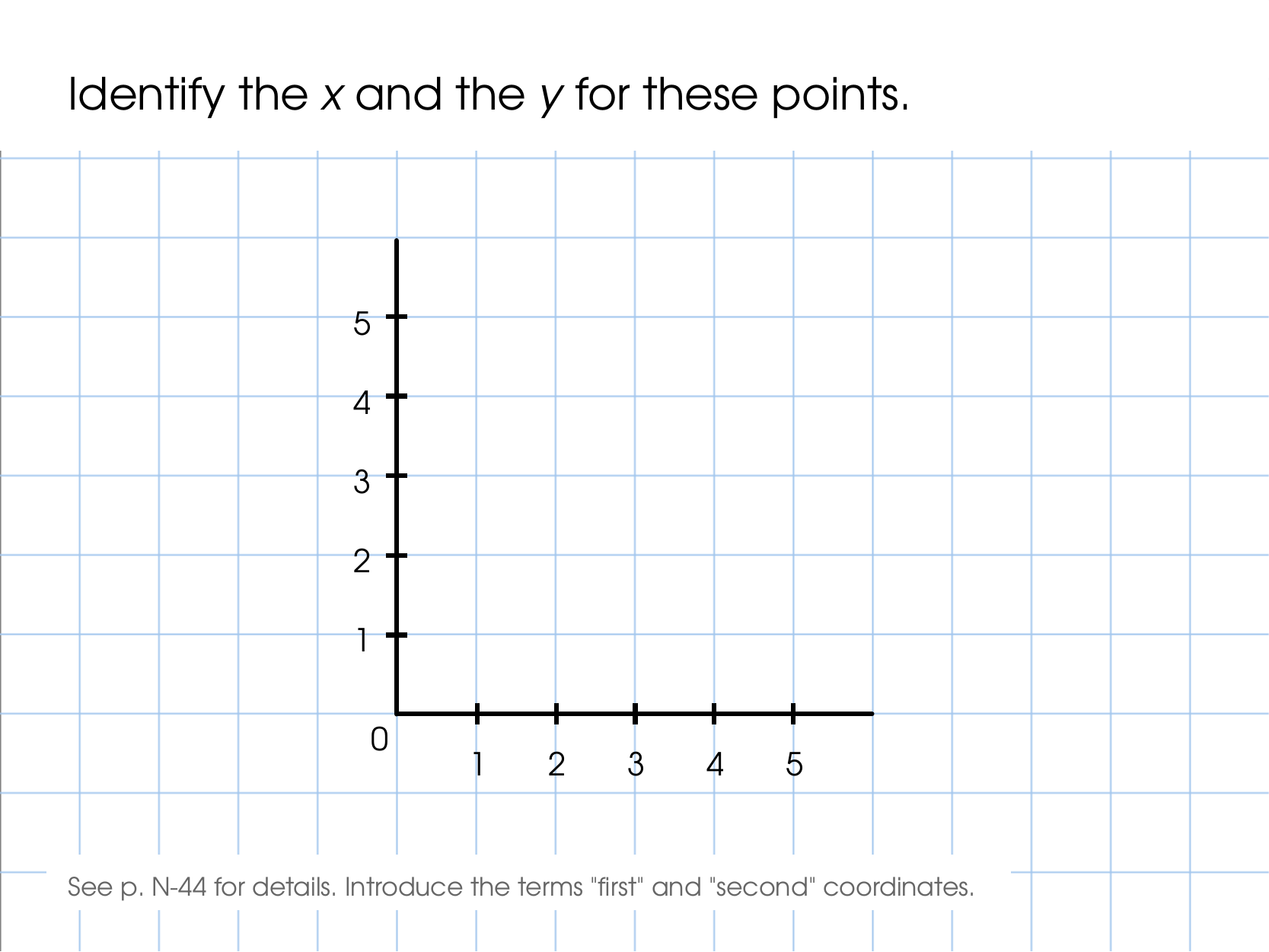

Identify the x and the y for these points.
5
4
3
2
1
0
1
2
3
4
5

See p. N-44 for details. Introduce the terms "first" and "second" coordinates.